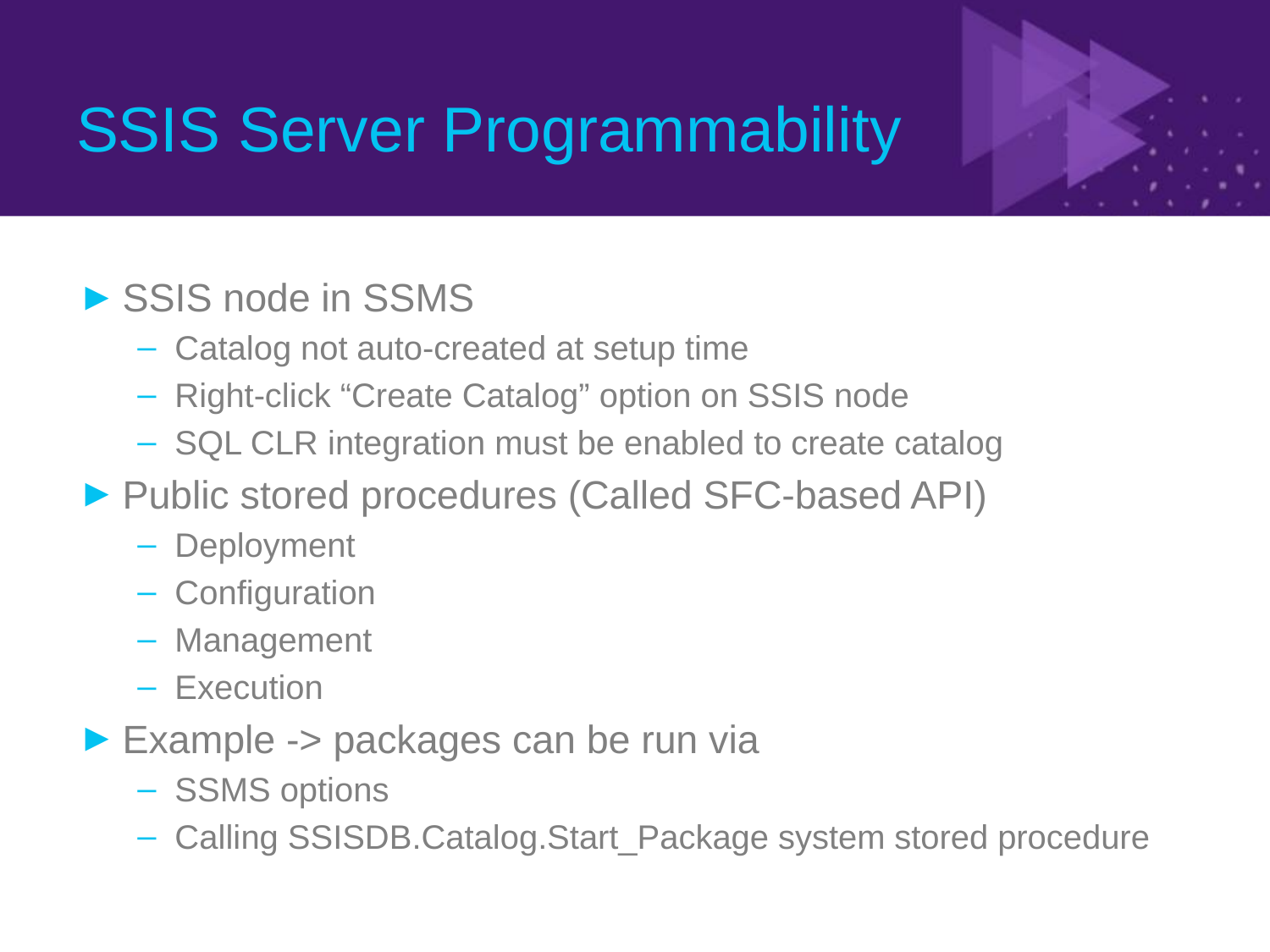

# SSIS Server Programmability
SSIS node in SSMS
Catalog not auto-created at setup time
Right-click “Create Catalog” option on SSIS node
SQL CLR integration must be enabled to create catalog
Public stored procedures (Called SFC-based API)
Deployment
Configuration
Management
Execution
Example -> packages can be run via
SSMS options
Calling SSISDB.Catalog.Start_Package system stored procedure